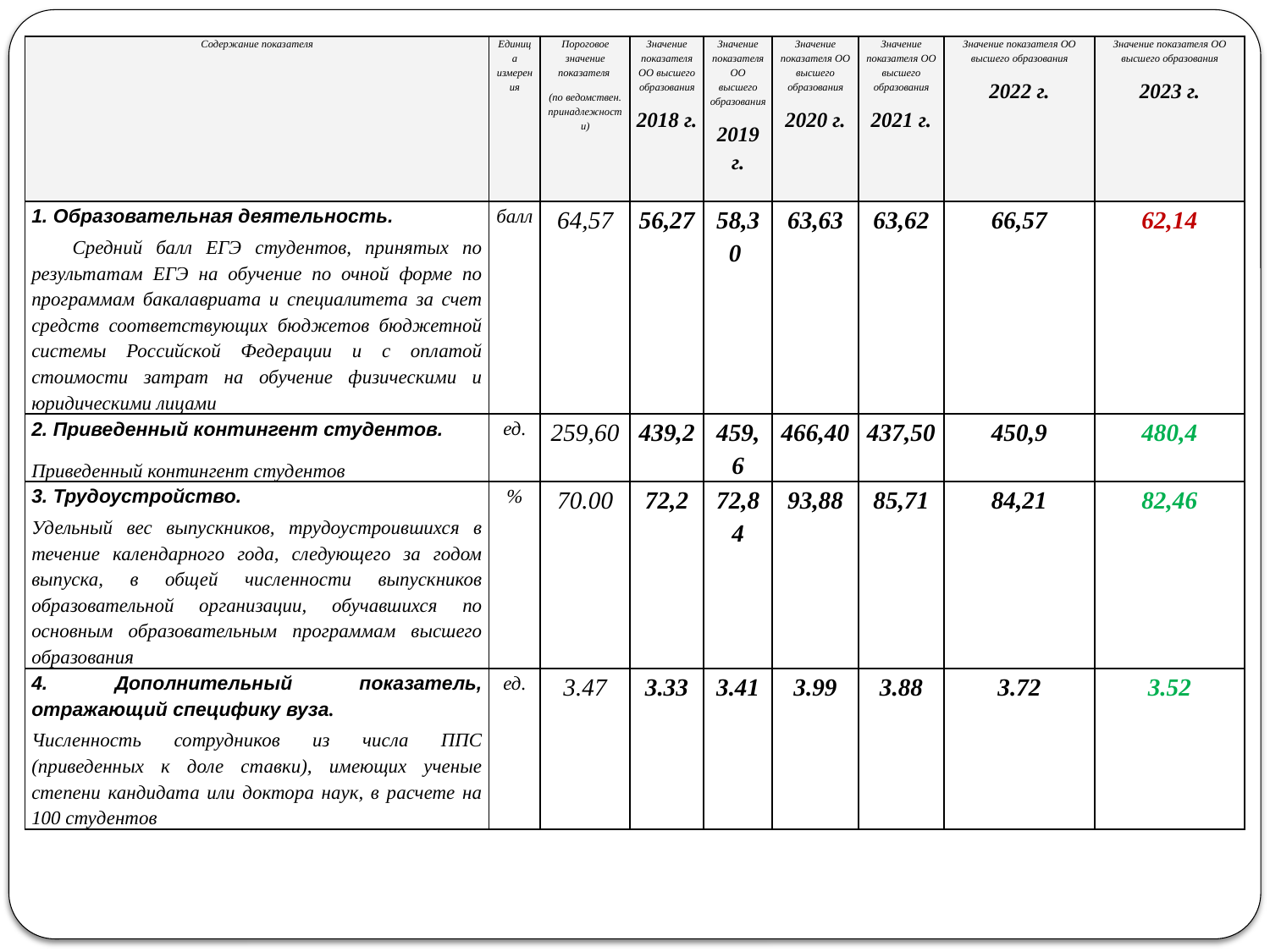

| Содержание показателя | Единица измерения | Пороговое значение показателя (по ведомствен. принадлежности) | Значение показателя ОО высшего образования 2018 г. | Значение показателя ОО высшего образования 2019 г. | Значение показателя ОО высшего образования 2020 г. | Значение показателя ОО высшего образования 2021 г. | Значение показателя ОО высшего образования 2022 г. | Значение показателя ОО высшего образования 2023 г. |
| --- | --- | --- | --- | --- | --- | --- | --- | --- |
| 1. Образовательная деятельность. Средний балл ЕГЭ студентов, принятых по результатам ЕГЭ на обучение по очной форме по программам бакалавриата и специалитета за счет средств соответствующих бюджетов бюджетной системы Российской Федерации и с оплатой стоимости затрат на обучение физическими и юридическими лицами | балл | 64,57 | 56,27 | 58,30 | 63,63 | 63,62 | 66,57 | 62,14 |
| 2. Приведенный контингент студентов. Приведенный контингент студентов | ед. | 259,60 | 439,2 | 459,6 | 466,40 | 437,50 | 450,9 | 480,4 |
| 3. Трудоустройство. Удельный вес выпускников, трудоустроившихся в течение календарного года, следующего за годом выпуска, в общей численности выпускников образовательной организации, обучавшихся по основным образовательным программам высшего образования | % | 70.00 | 72,2 | 72,84 | 93,88 | 85,71 | 84,21 | 82,46 |
| 4. Дополнительный показатель, отражающий специфику вуза. Численность сотрудников из числа ППС (приведенных к доле ставки), имеющих ученые степени кандидата или доктора наук, в расчете на 100 студентов | ед. | 3.47 | 3.33 | 3.41 | 3.99 | 3.88 | 3.72 | 3.52 |